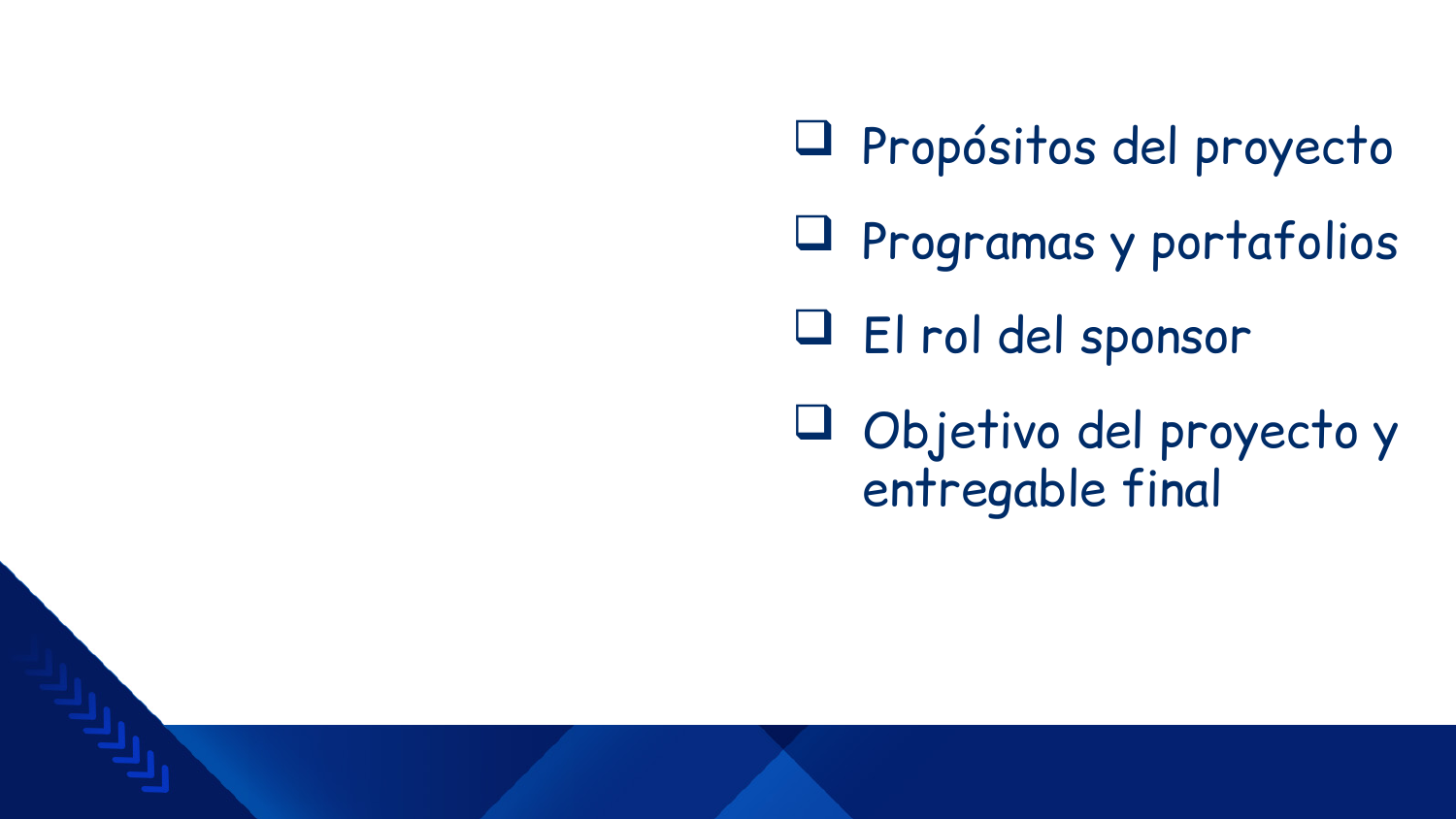

Propósitos del proyecto
Programas y portafolios
El rol del sponsor
Objetivo del proyecto y entregable final